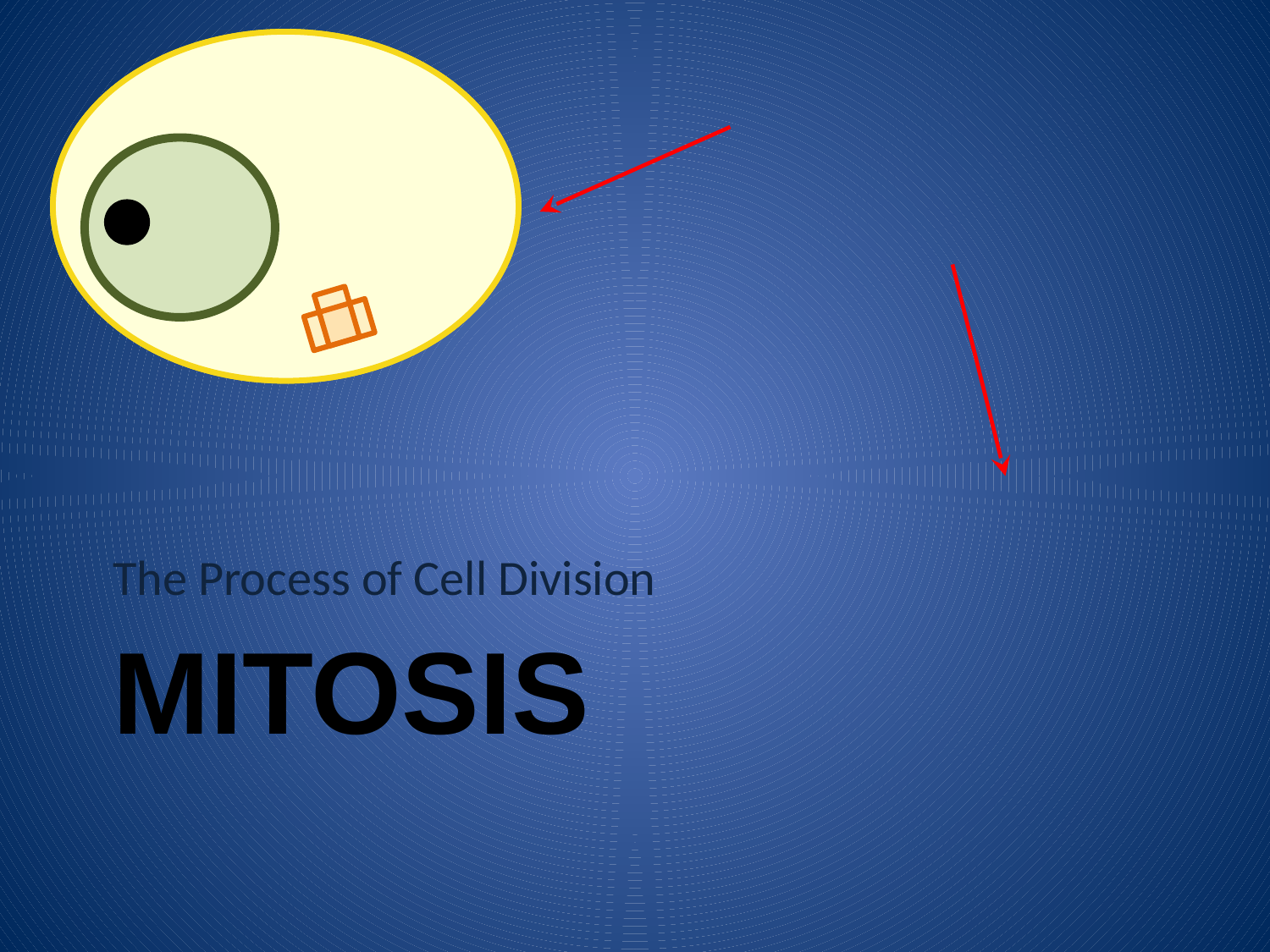

The Process of Cell Division
# Mitosis